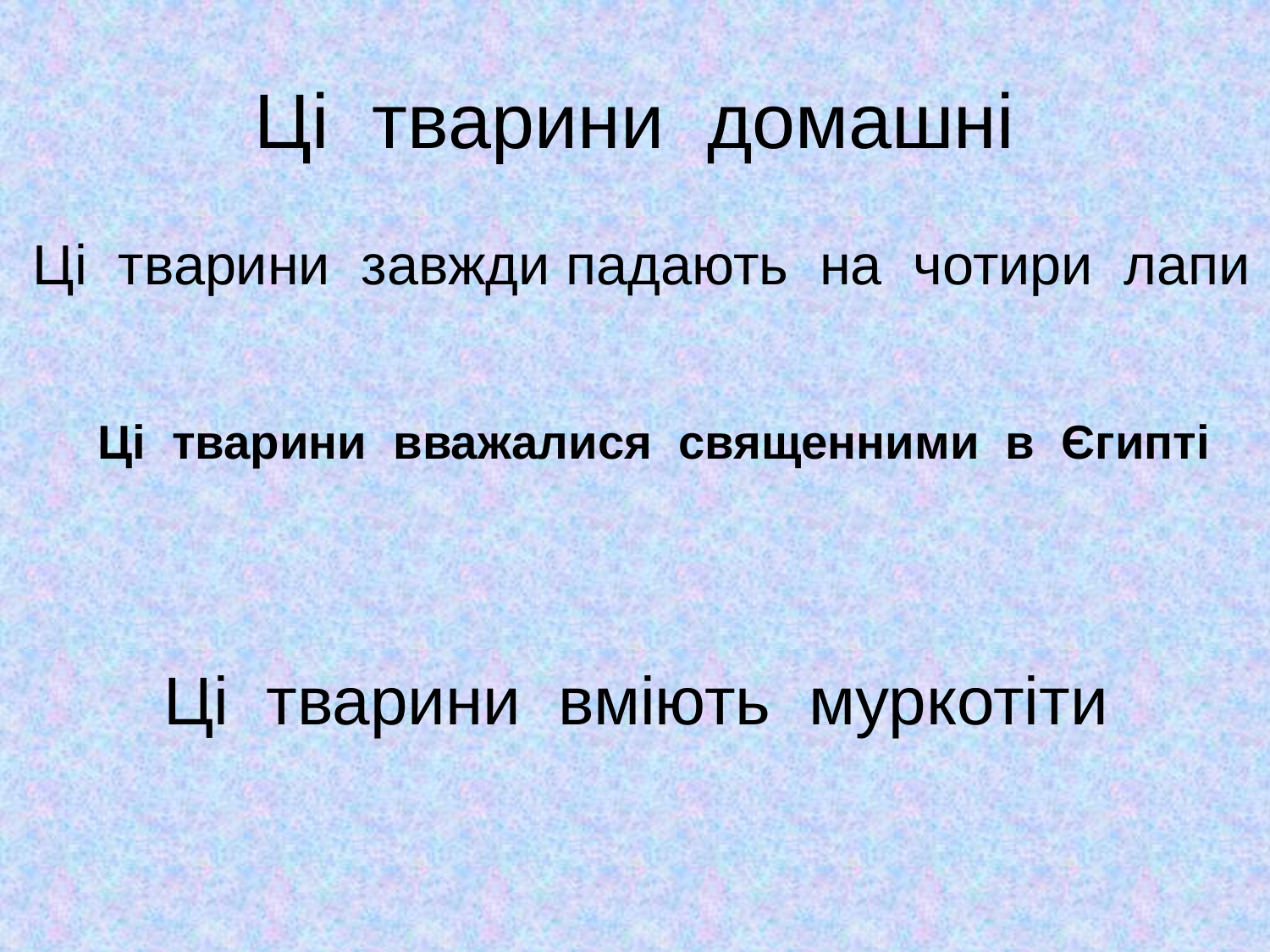

# Ці  тварини  домашні
Ці  тварини  завжди падають  на  чотири  лапи
Ці  тварини  вважалися  священними  в  Єгипті

Ці  тварини  вміють  муркотіти